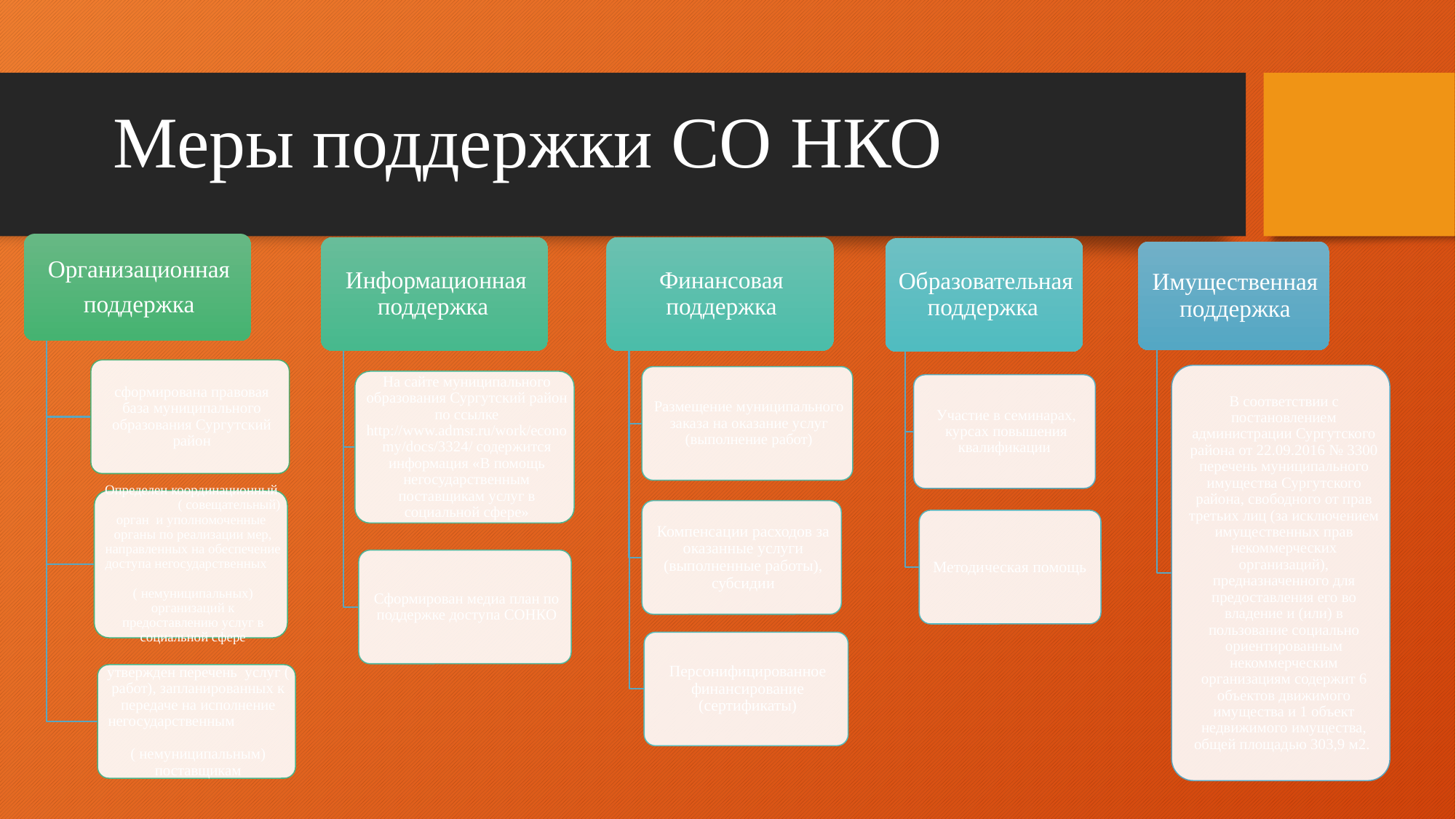

# Меры поддержки СО НКО
Организационная
 поддержка
сформирована правовая база муниципального образования Сургутский район
Определен координационный                       ( совещательный) орган  и уполномоченные  органы по реализации мер, направленных на обеспечение доступа негосударственных                                     ( немуниципальных) организаций к предоставлению услуг в социальной сфере
утвержден перечень  услуг ( работ), запланированных к передаче на исполнение негосударственным                                ( немуниципальным) поставщикам
Информационная поддержка
На сайте муниципального образования Сургутский район по ссылке http://www.admsr.ru/work/economy/docs/3324/ содержится информация «В помощь негосударственным поставщикам услуг в социальной сфере»
Сформирован медиа план по поддержке доступа СОНКО
Финансовая поддержка
Размещение муниципального заказа на оказание услуг (выполнение работ)
Компенсации расходов за оказанные услуги (выполненные работы), субсидии
Персонифицированное финансирование (сертификаты)
Образовательная поддержка
Методическая помощь
Участие в семинарах, курсах повышения квалификации
Имущественная поддержка
В соответствии с постановлением администрации Сургутского района от 22.09.2016 № 3300 перечень муниципального имущества Сургутского района, свободного от прав третьих лиц (за исключением имущественных прав некоммерческих организаций), предназначенного для предоставления его во владение и (или) в пользование социально ориентированным некоммерческим организациям содержит 6 объектов движимого имущества и 1 объект недвижимого имущества, общей площадью 303,9 м2.